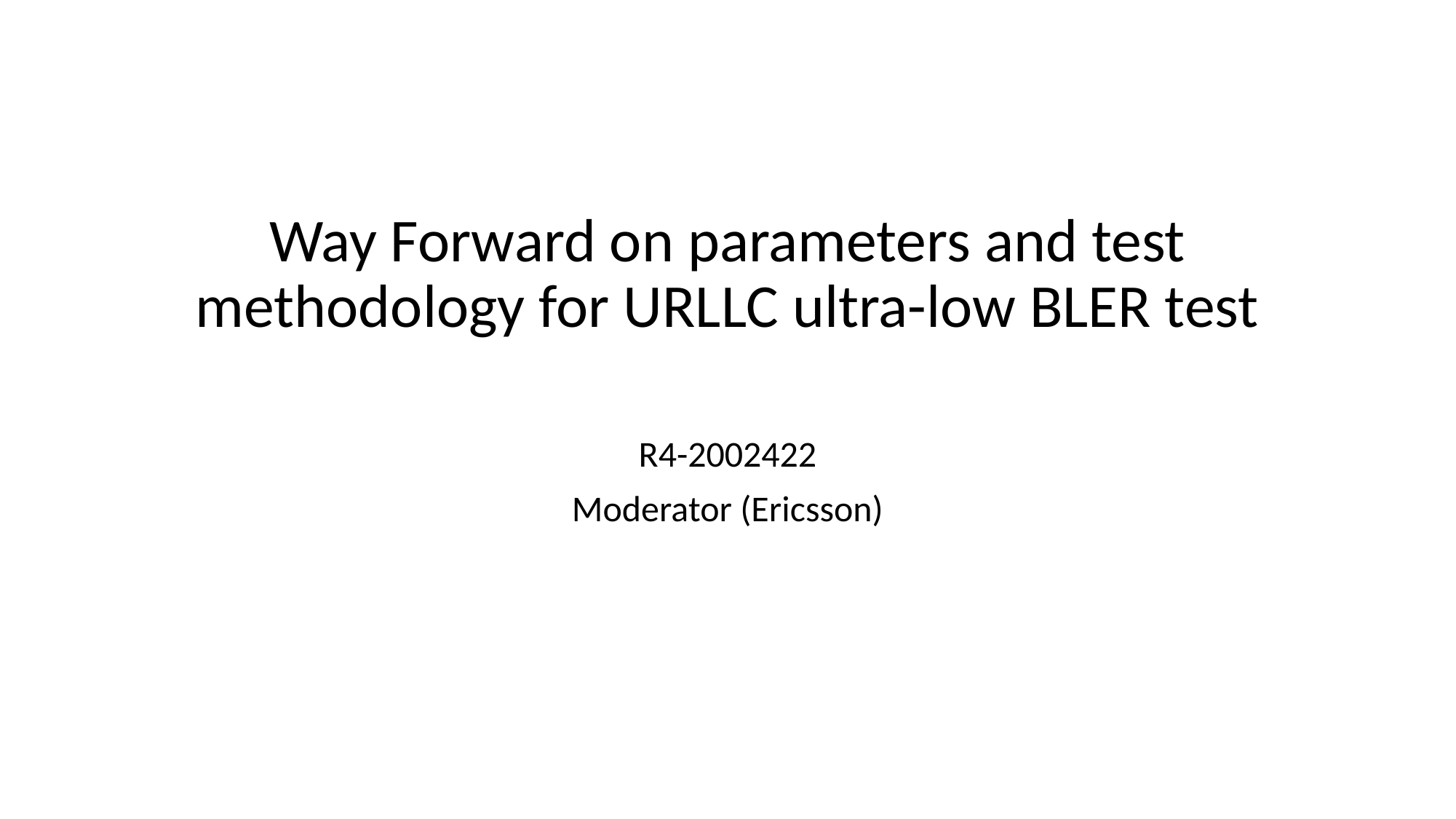

# Way Forward on parameters and test methodology for URLLC ultra-low BLER test
R4-2002422
Moderator (Ericsson)